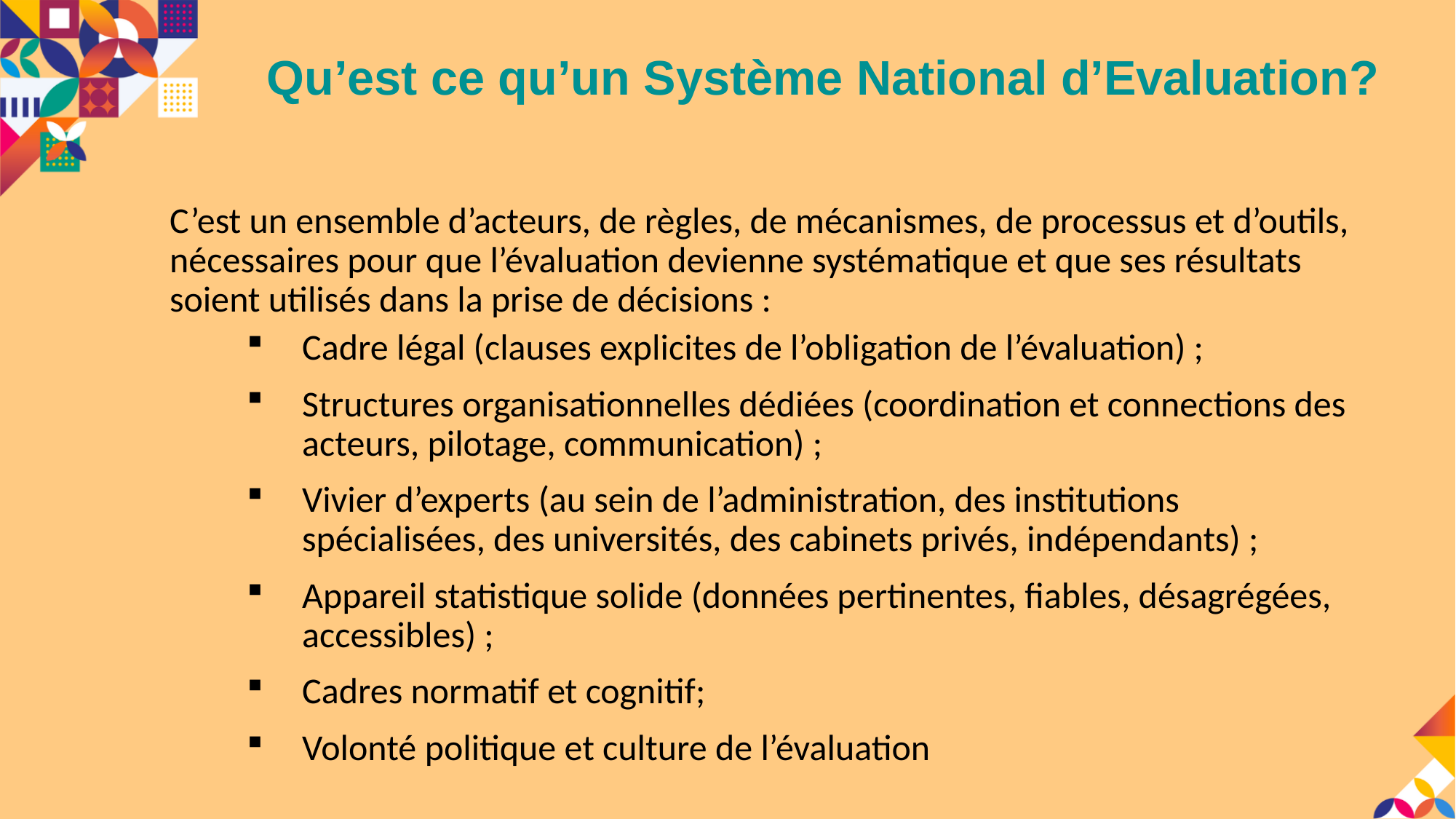

# Qu’est ce qu’un Système National d’Evaluation?
C’est un ensemble d’acteurs, de règles, de mécanismes, de processus et d’outils, nécessaires pour que l’évaluation devienne systématique et que ses résultats soient utilisés dans la prise de décisions :
Cadre légal (clauses explicites de l’obligation de l’évaluation) ;
Structures organisationnelles dédiées (coordination et connections des acteurs, pilotage, communication) ;
Vivier d’experts (au sein de l’administration, des institutions spécialisées, des universités, des cabinets privés, indépendants) ;
Appareil statistique solide (données pertinentes, fiables, désagrégées, accessibles) ;
Cadres normatif et cognitif;
Volonté politique et culture de l’évaluation